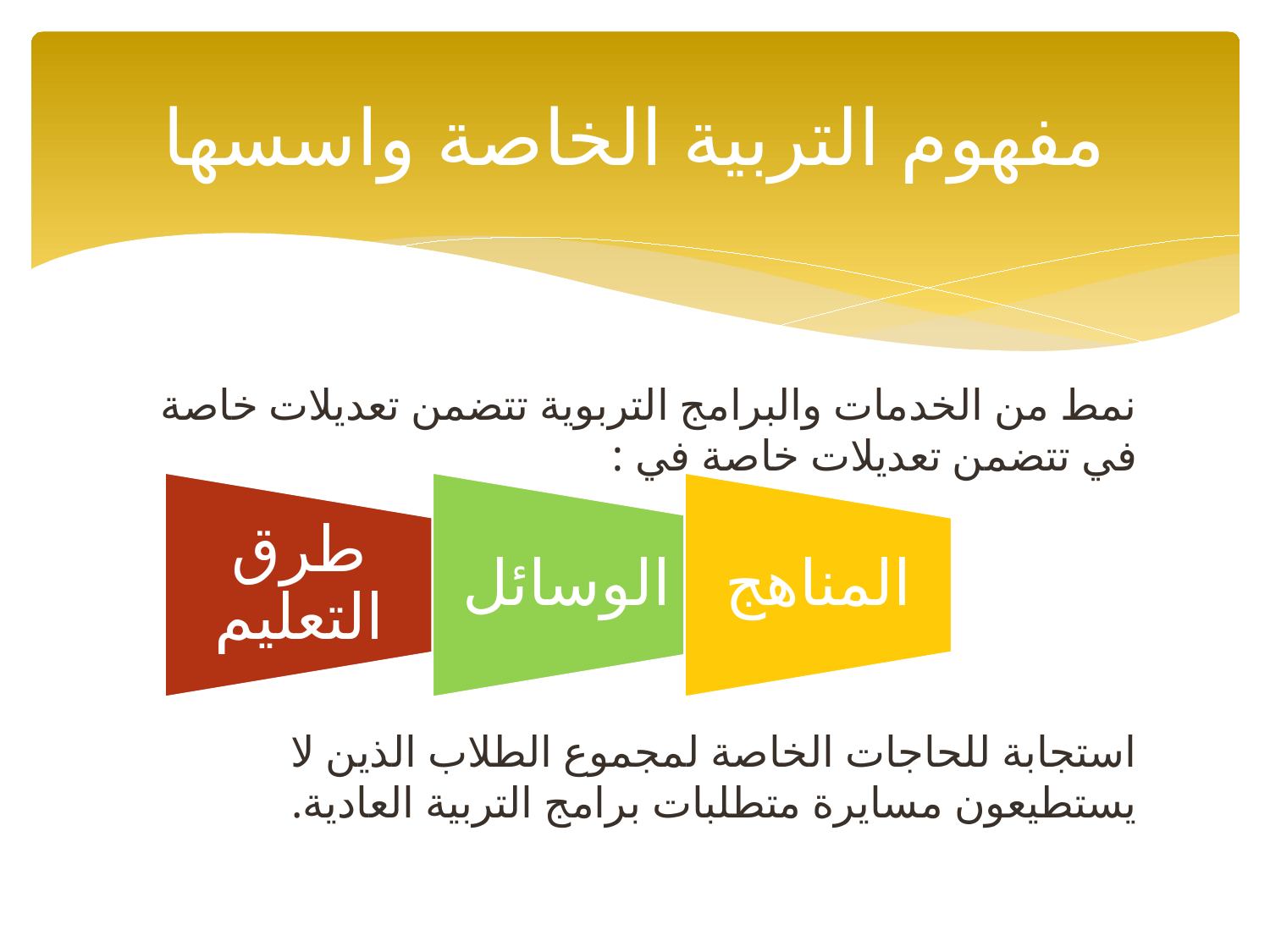

# مفهوم التربية الخاصة واسسها
نمط من الخدمات والبرامج التربوية تتضمن تعديلات خاصة في تتضمن تعديلات خاصة في :

استجابة للحاجات الخاصة لمجموع الطلاب الذين لا يستطيعون مسايرة متطلبات برامج التربية العادية.
طرق التعليم
الوسائل
المناهج